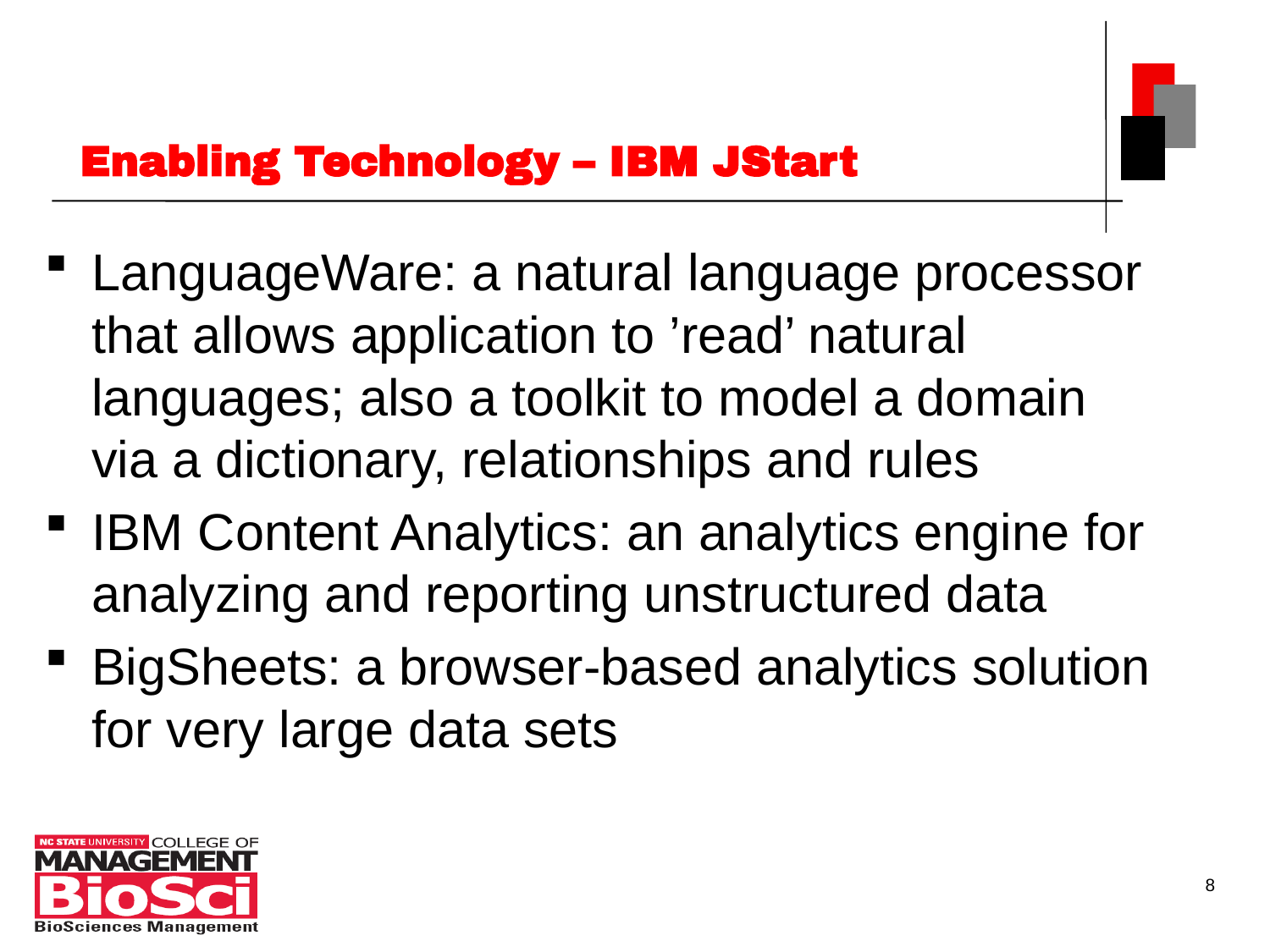

# Enabling Technology – IBM JStart
LanguageWare: a natural language processor that allows application to ’read’ natural languages; also a toolkit to model a domain via a dictionary, relationships and rules
IBM Content Analytics: an analytics engine for analyzing and reporting unstructured data
BigSheets: a browser-based analytics solution for very large data sets

8